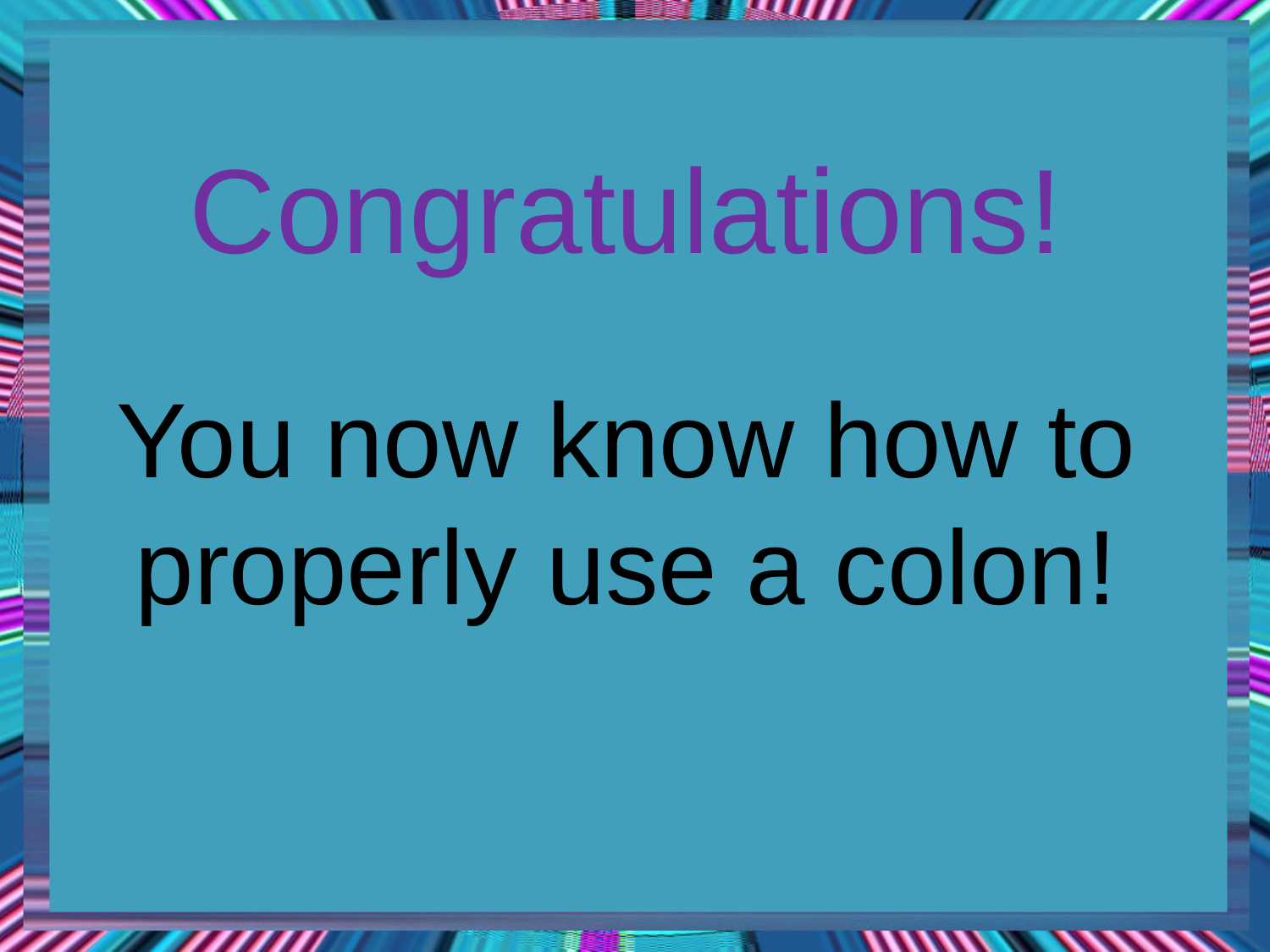

# Congratulations!
You now know how to properly use a colon!